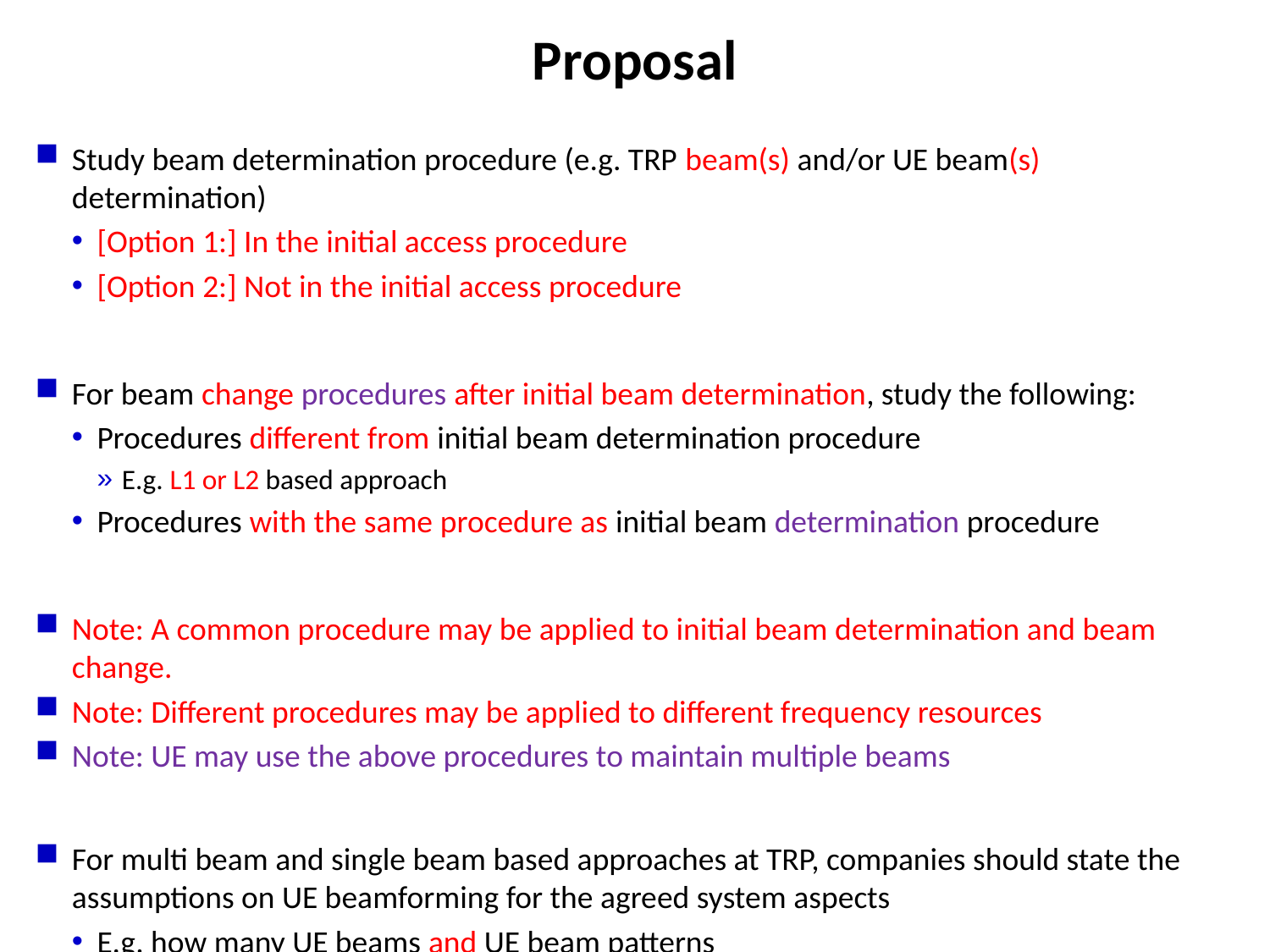

# Proposal
Study beam determination procedure (e.g. TRP beam(s) and/or UE beam(s) determination)
[Option 1:] In the initial access procedure
[Option 2:] Not in the initial access procedure

For beam change procedures after initial beam determination, study the following:
Procedures different from initial beam determination procedure
E.g. L1 or L2 based approach
Procedures with the same procedure as initial beam determination procedure

Note: A common procedure may be applied to initial beam determination and beam change.
Note: Different procedures may be applied to different frequency resources
Note: UE may use the above procedures to maintain multiple beams

For multi beam and single beam based approaches at TRP, companies should state the assumptions on UE beamforming for the agreed system aspects
E.g. how many UE beams and UE beam patterns